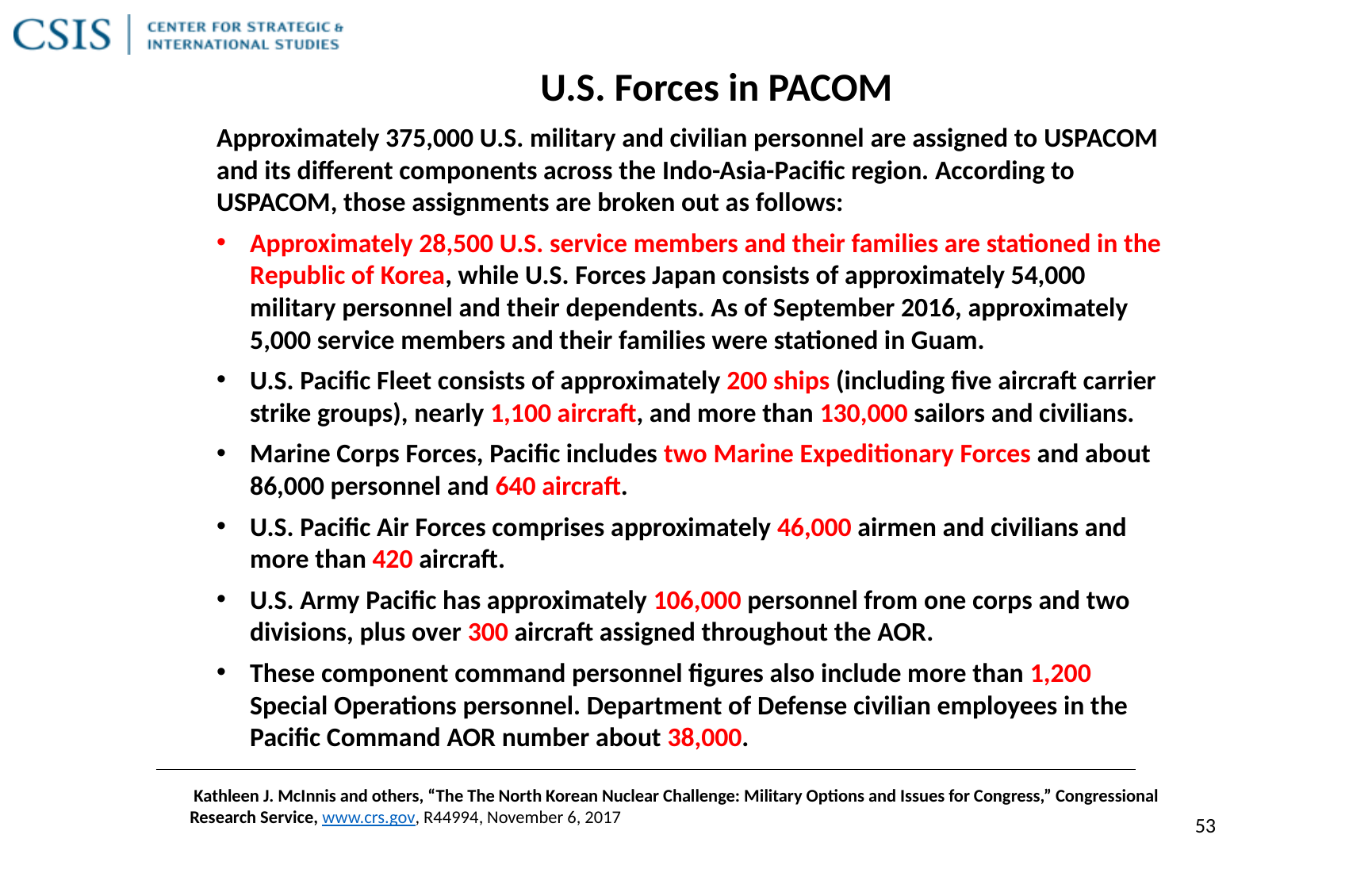

U.S. Forces in PACOM
Approximately 375,000 U.S. military and civilian personnel are assigned to USPACOM and its different components across the Indo-Asia-Pacific region. According to USPACOM, those assignments are broken out as follows:
Approximately 28,500 U.S. service members and their families are stationed in the Republic of Korea, while U.S. Forces Japan consists of approximately 54,000 military personnel and their dependents. As of September 2016, approximately 5,000 service members and their families were stationed in Guam.
U.S. Pacific Fleet consists of approximately 200 ships (including five aircraft carrier strike groups), nearly 1,100 aircraft, and more than 130,000 sailors and civilians.
Marine Corps Forces, Pacific includes two Marine Expeditionary Forces and about 86,000 personnel and 640 aircraft.
U.S. Pacific Air Forces comprises approximately 46,000 airmen and civilians and more than 420 aircraft.
U.S. Army Pacific has approximately 106,000 personnel from one corps and two divisions, plus over 300 aircraft assigned throughout the AOR.
These component command personnel figures also include more than 1,200 Special Operations personnel. Department of Defense civilian employees in the Pacific Command AOR number about 38,000.

 Kathleen J. McInnis and others, “The The North Korean Nuclear Challenge: Military Options and Issues for Congress,” Congressional Research Service, www.crs.gov, R44994, November 6, 2017

53